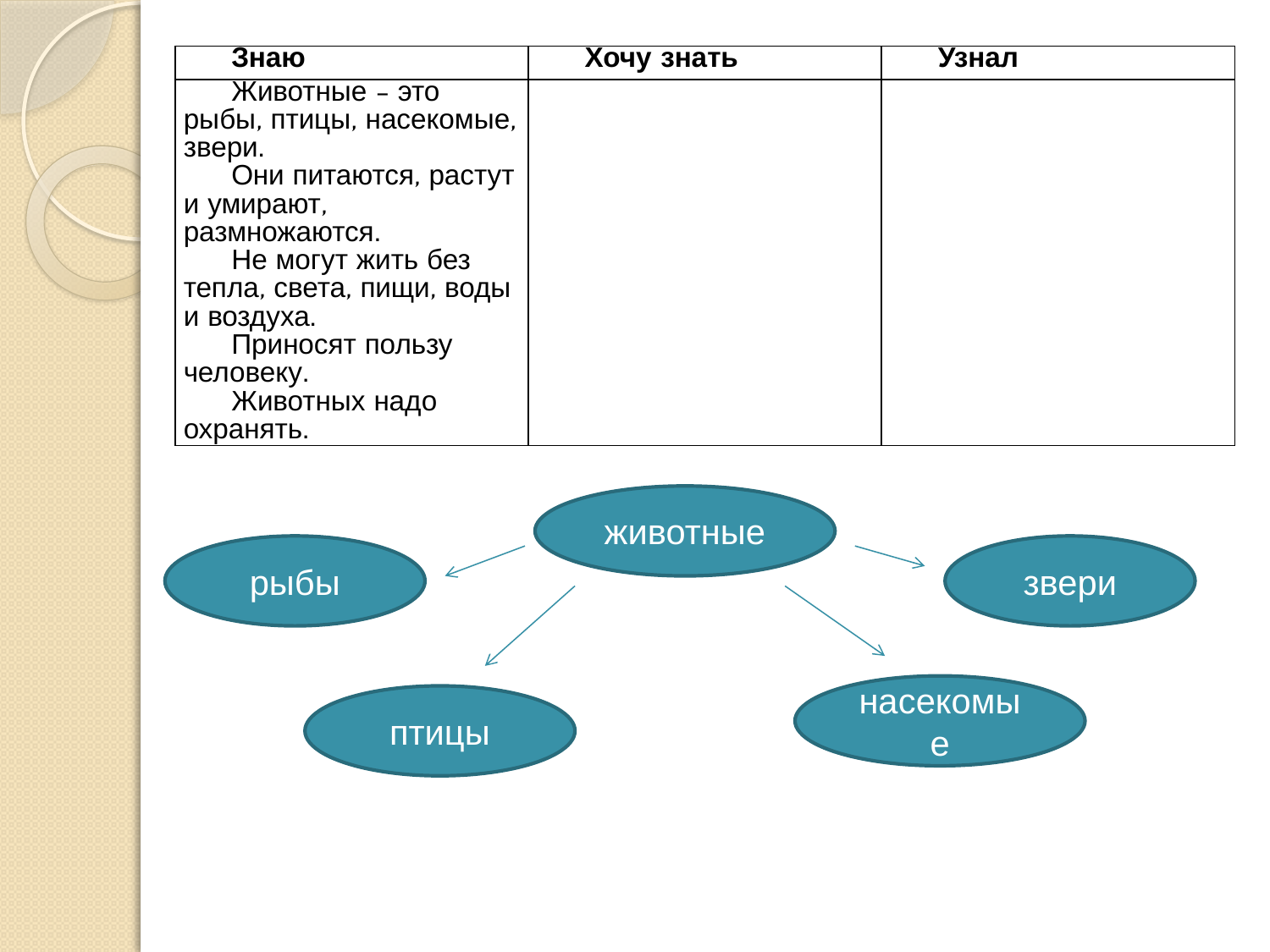

| Знаю | Хочу знать | Узнал |
| --- | --- | --- |
| Животные – это рыбы, птицы, насекомые, звери. Они питаются, растут и умирают, размножаются. Не могут жить без тепла, света, пищи, воды и воздуха. Приносят пользу человеку. Животных надо охранять. |  |  |
животные
рыбы
звери
насекомые
птицы